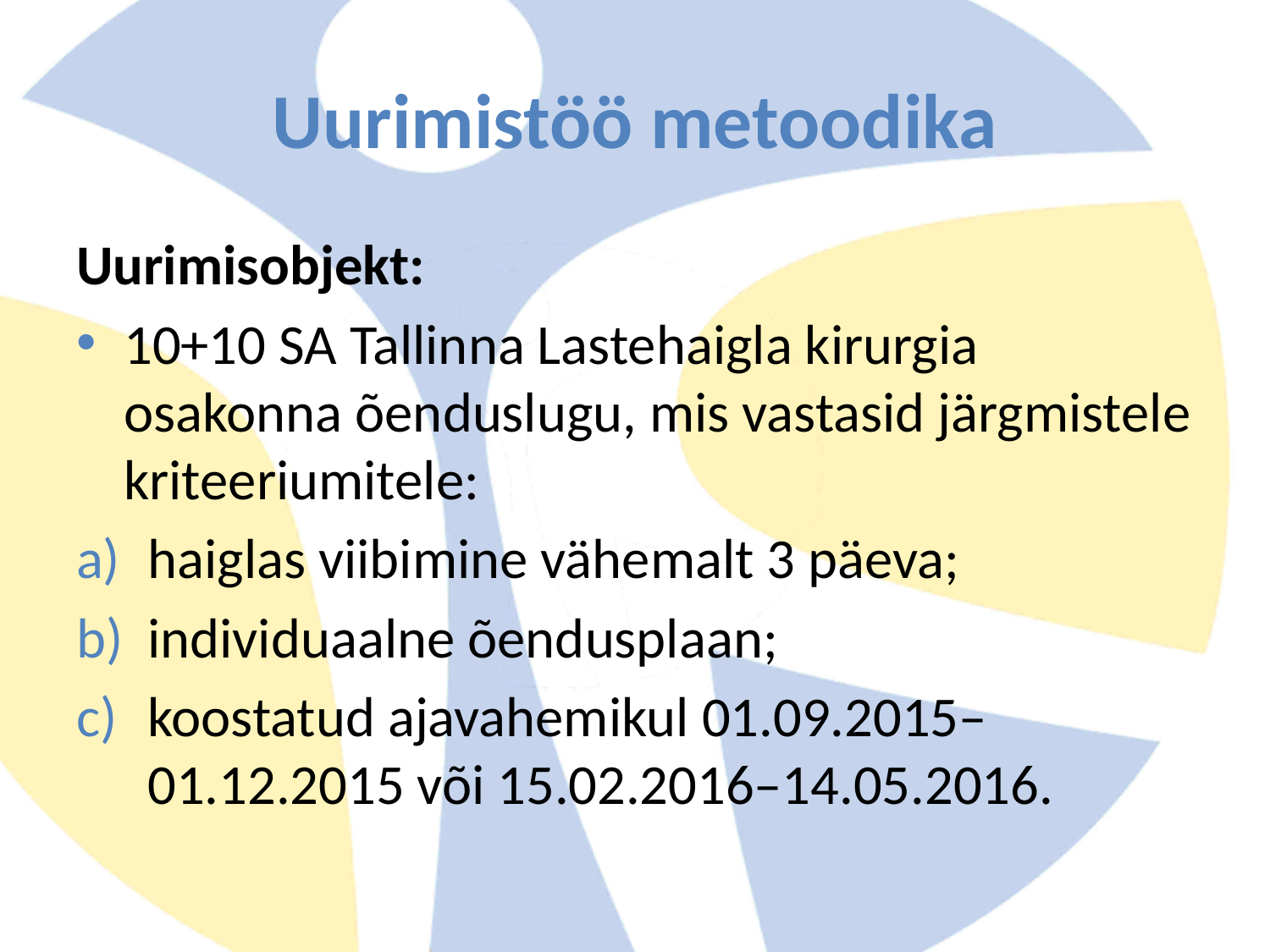

# Uurimistöö metoodika
Uurimisobjekt:
10+10 SA Tallinna Lastehaigla kirurgia osakonna õenduslugu, mis vastasid järgmistele kriteeriumitele:
haiglas viibimine vähemalt 3 päeva;
individuaalne õendusplaan;
koostatud ajavahemikul 01.09.2015–01.12.2015 või 15.02.2016–14.05.2016.